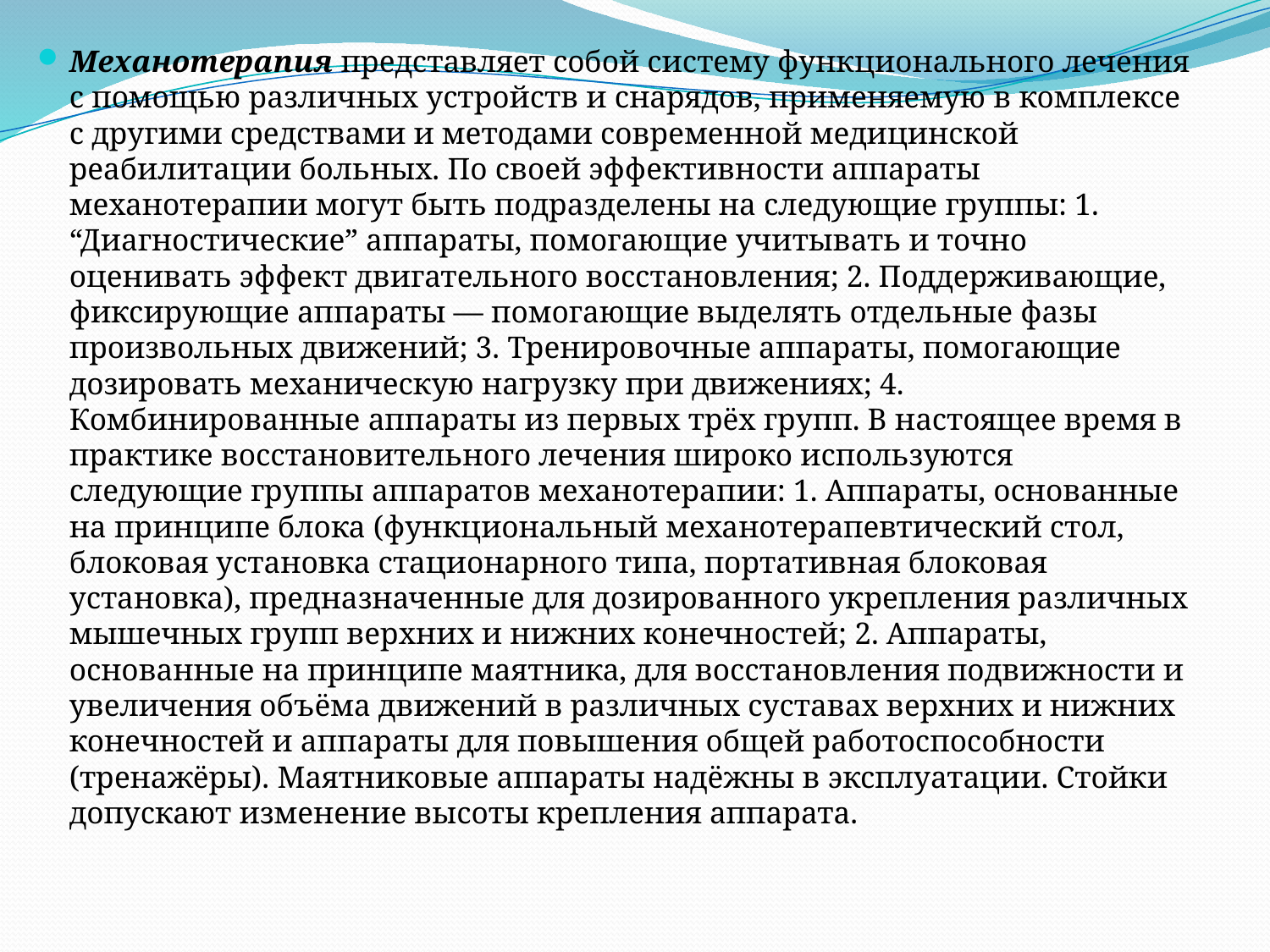

Механотерапия представляет собой систему функционального лечения с помощью различных устройств и снарядов, применяемую в комплексе с другими средствами и методами современной медицинской реабилитации больных. По своей эффективности аппараты механотерапии могут быть подразделены на следующие группы: 1. “Диагностические” аппараты, помогающие учитывать и точно оценивать эффект двигательного восстановления; 2. Поддерживающие, фиксирующие аппараты — помогающие выделять отдельные фазы произвольных движений; 3. Тренировочные аппараты, помогающие дозировать механическую нагрузку при движениях; 4. Комбинированные аппараты из первых трёх групп. В настоящее время в практике восстановительного лечения широко используются следующие группы аппаратов механотерапии: 1. Аппараты, основанные на принципе блока (функциональный механотерапевтический стол, блоковая установка стационарного типа, портативная блоковая установка), предназначенные для дозированного укрепления различных мышечных групп верхних и нижних конечностей; 2. Аппараты, основанные на принципе маятника, для восстановления подвижности и увеличения объёма движений в различных суставах верхних и нижних конечностей и аппараты для повышения общей работоспособности (тренажёры). Маятниковые аппараты надёжны в эксплуатации. Стойки допускают изменение высоты крепления аппарата.